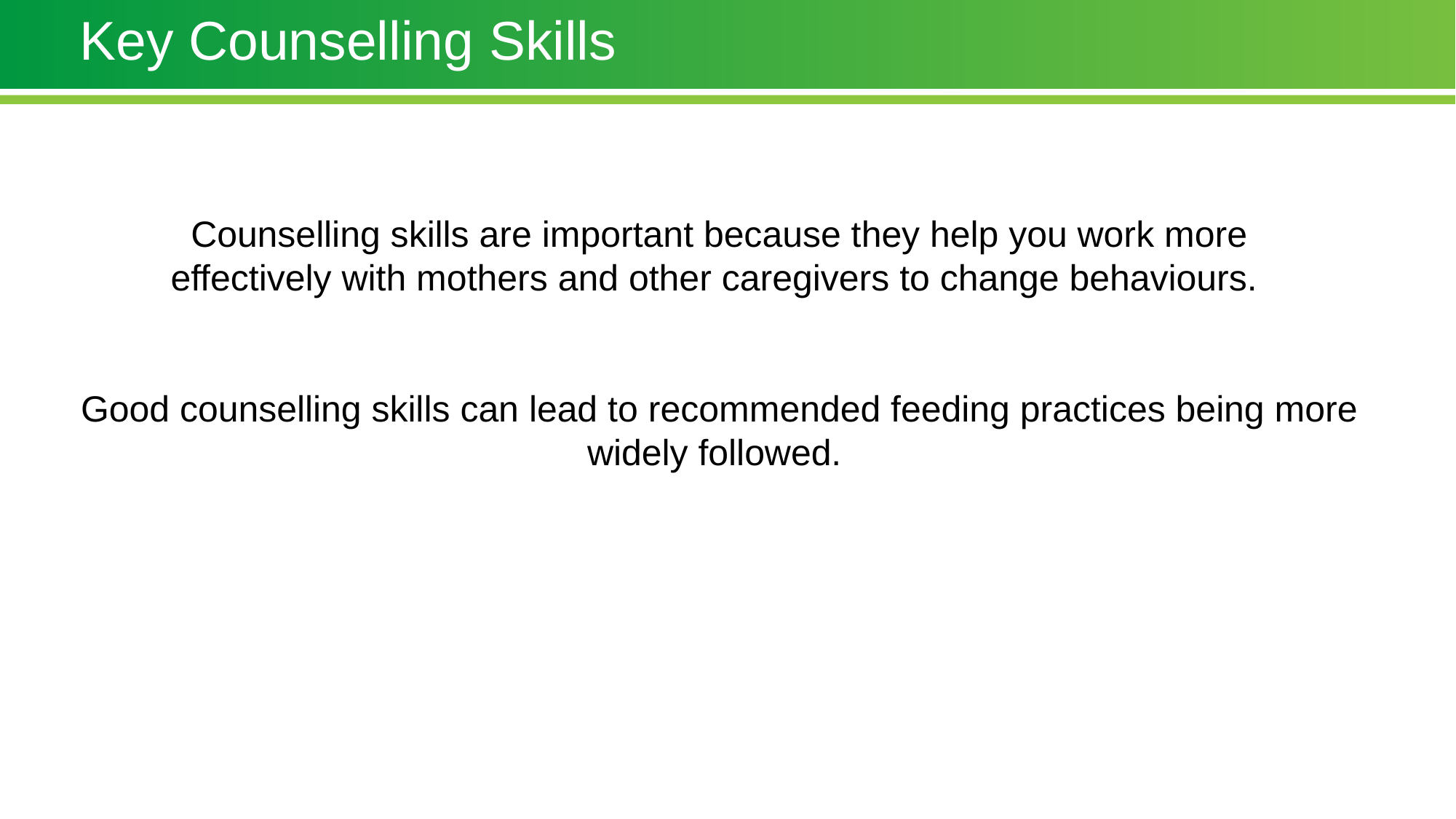

# Key Counselling Skills
Counselling skills are important because they help you work more effectively with mothers and other caregivers to change behaviours.

Good counselling skills can lead to recommended feeding practices being more widely followed.